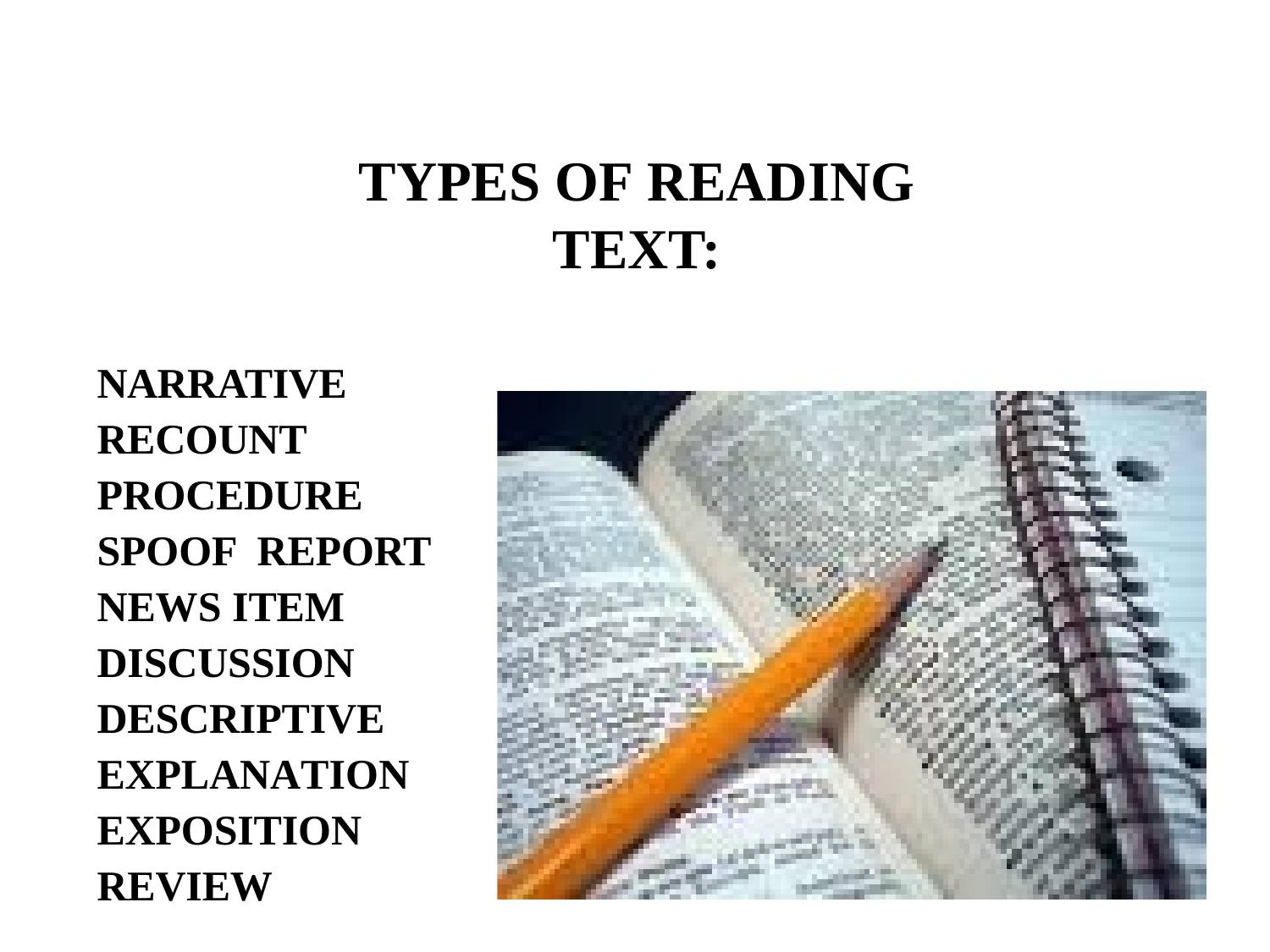

# TYPES OF READING TEXT:
NARRATIVE  RECOUNT  PROCEDURE  SPOOF  REPORT  NEWS ITEM  DISCUSSION  DESCRIPTIVE  EXPLANATION  EXPOSITION  REVIEW